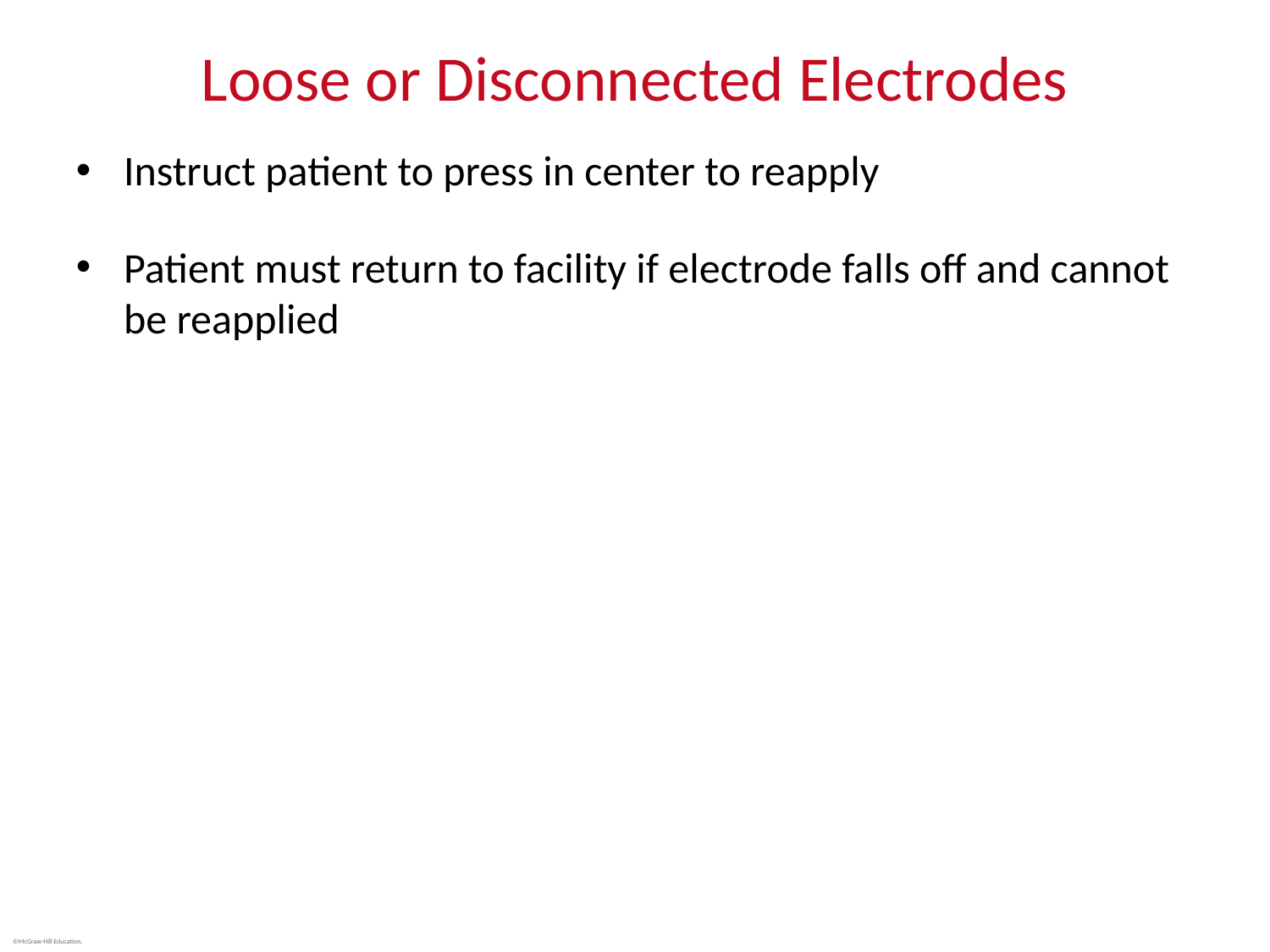

# Loose or Disconnected Electrodes
Instruct patient to press in center to reapply
Patient must return to facility if electrode falls off and cannot be reapplied